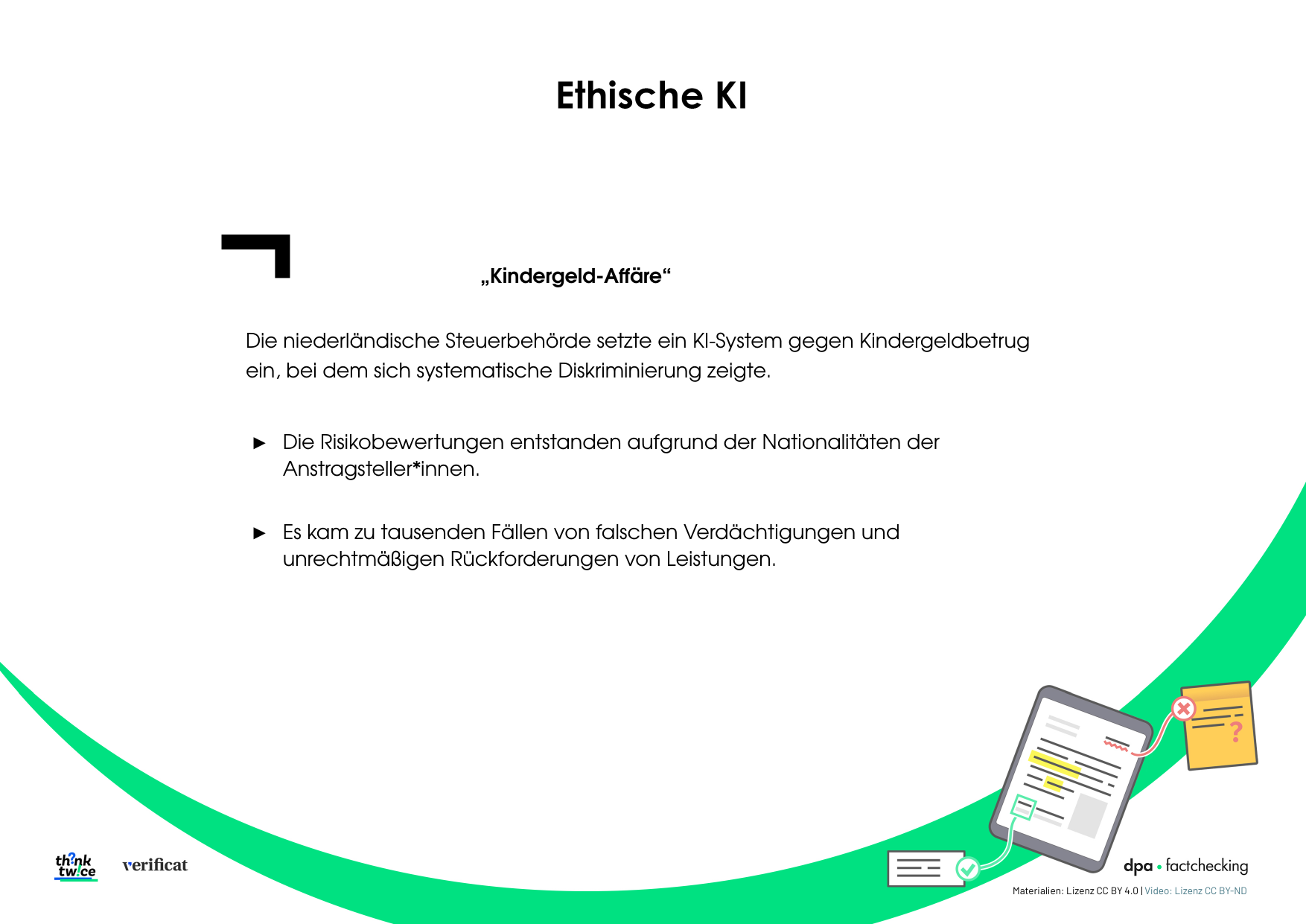

¬
		  „Kindergeld-Affäre“

Die niederländische Steuerbehörde setzte ein KI-System gegen Kindergeldbetrug ein, bei dem sich systematische Diskriminierung zeigte.

►	Die Risikobewertungen entstanden aufgrund der Nationalitäten der Anstragsteller*innen.
►	Es kam zu tausenden Fällen von falschen Verdächtigungen und unrechtmäßigen Rückforderungen von Leistungen.
| Materialien: Lizenz CC BY 4.0 | Video: Lizenz CC BY-ND |
| --- |